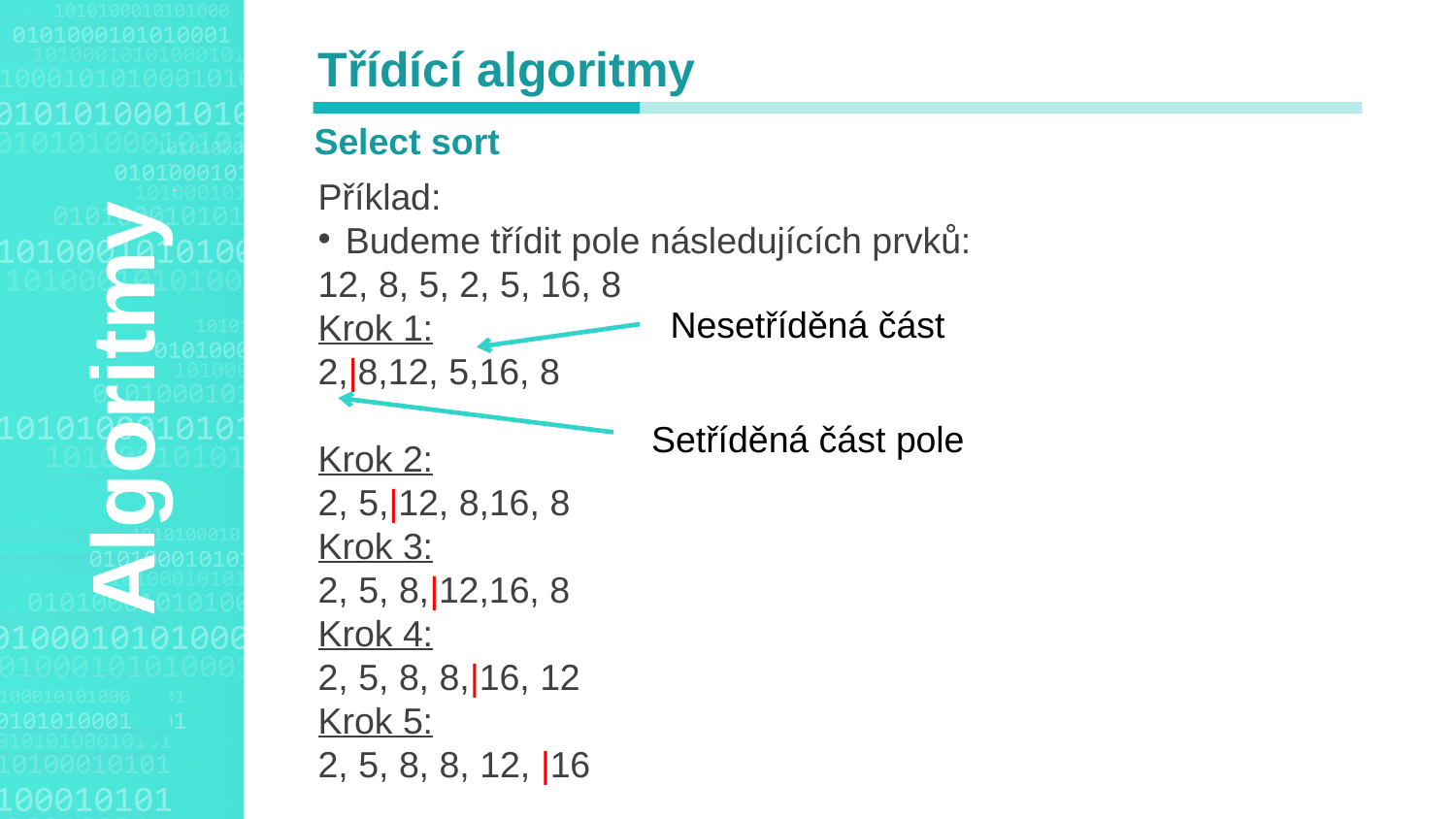

Třídící algoritmy
Select sort
Příklad:
Budeme třídit pole následujících prvků:
12, 8, 5, 2, 5, 16, 8
Krok 1:
2,|8,12, 5,16, 8

Krok 2:
2, 5,|12, 8,16, 8
Krok 3:
2, 5, 8,|12,16, 8
Krok 4:
2, 5, 8, 8,|16, 12
Krok 5:
2, 5, 8, 8, 12, |16

Agenda Style

Nesetříděná část
Algoritmy
Setříděná část pole